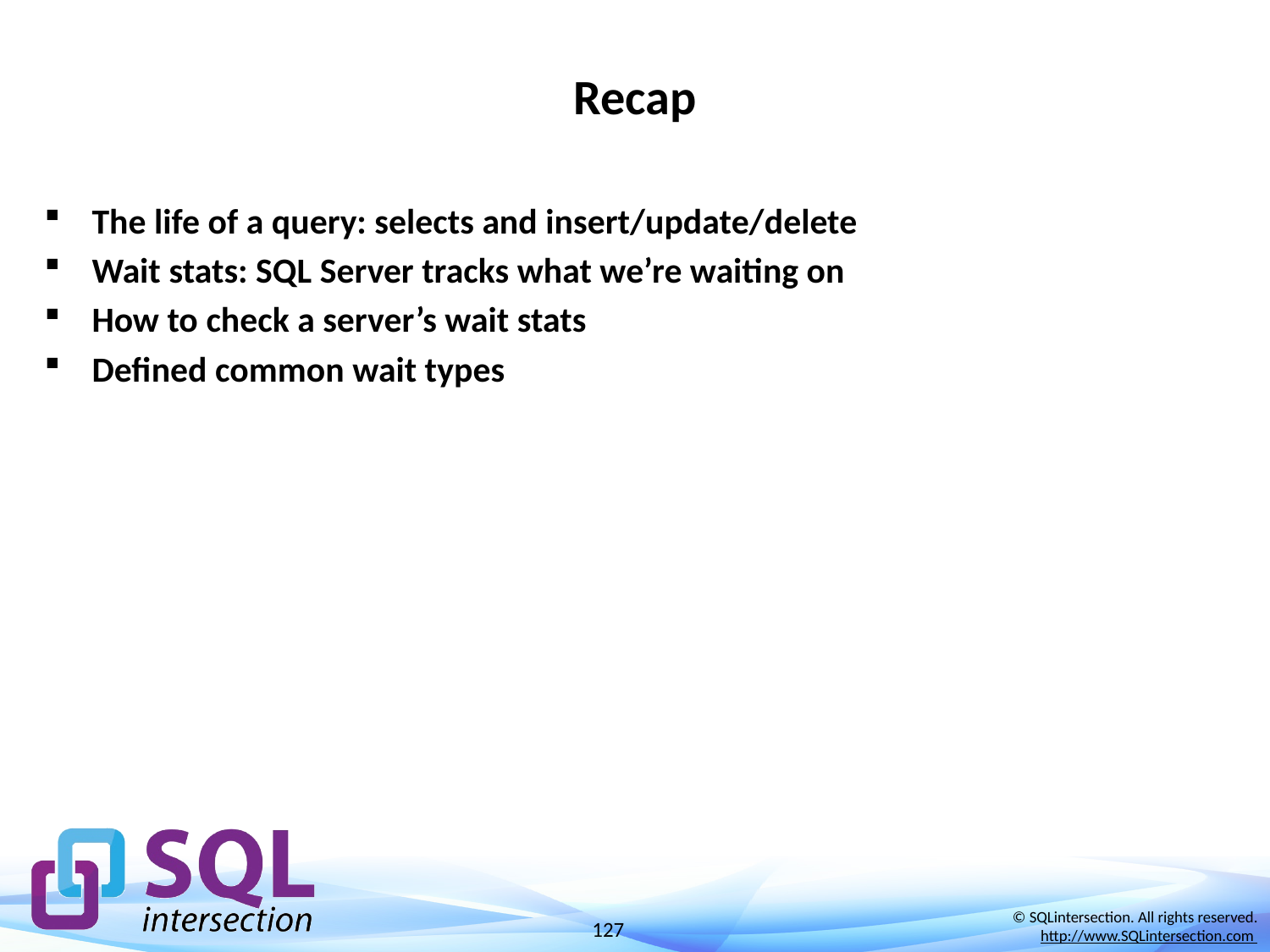

# Recap
The life of a query: selects and insert/update/delete
Wait stats: SQL Server tracks what we’re waiting on
How to check a server’s wait stats
Defined common wait types